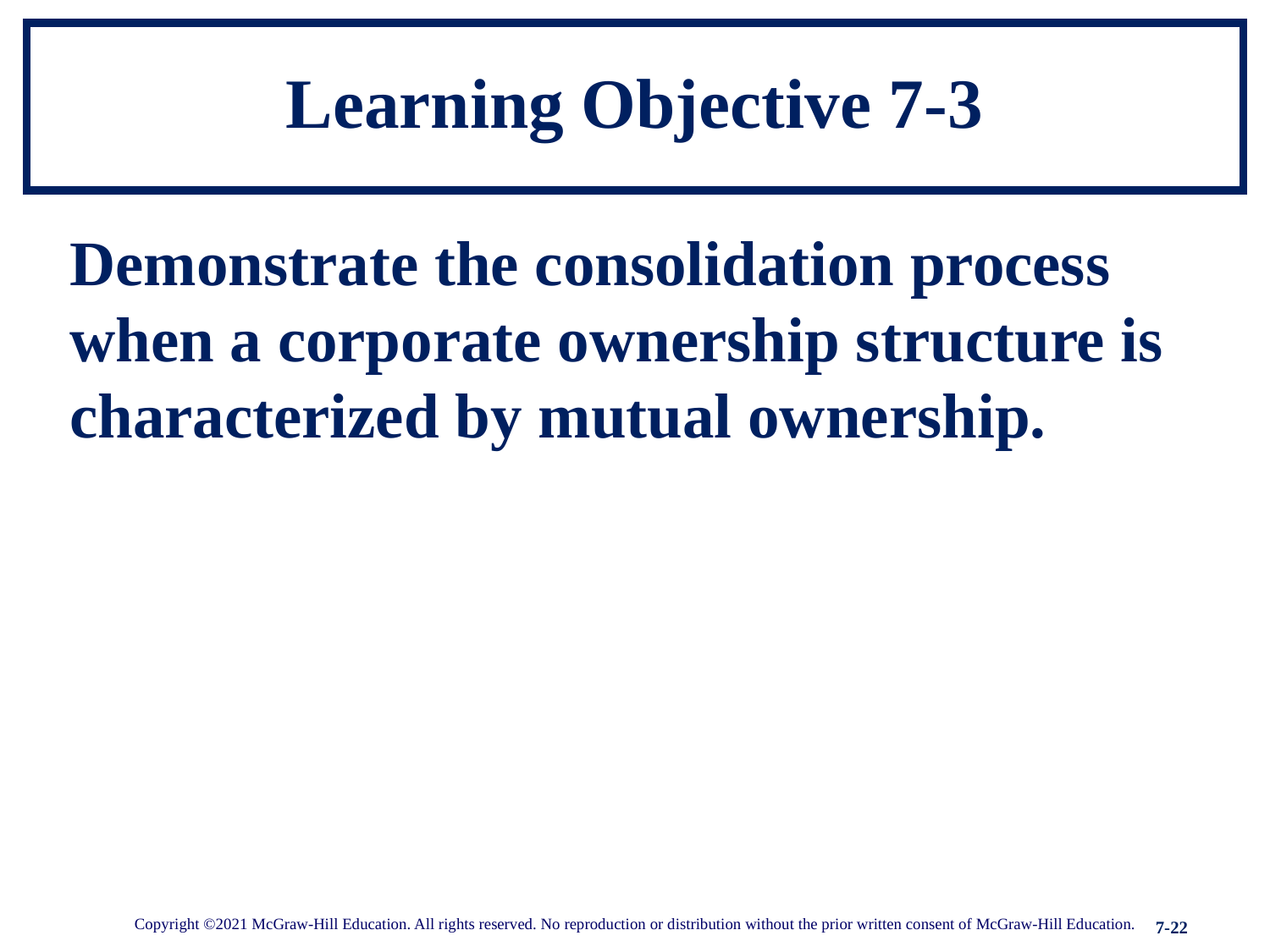

# Learning Objective 7-3
Demonstrate the consolidation process when a corporate ownership structure is characterized by mutual ownership.
Copyright ©2021 McGraw-Hill Education. All rights reserved. No reproduction or distribution without the prior written consent of McGraw-Hill Education.
7-22